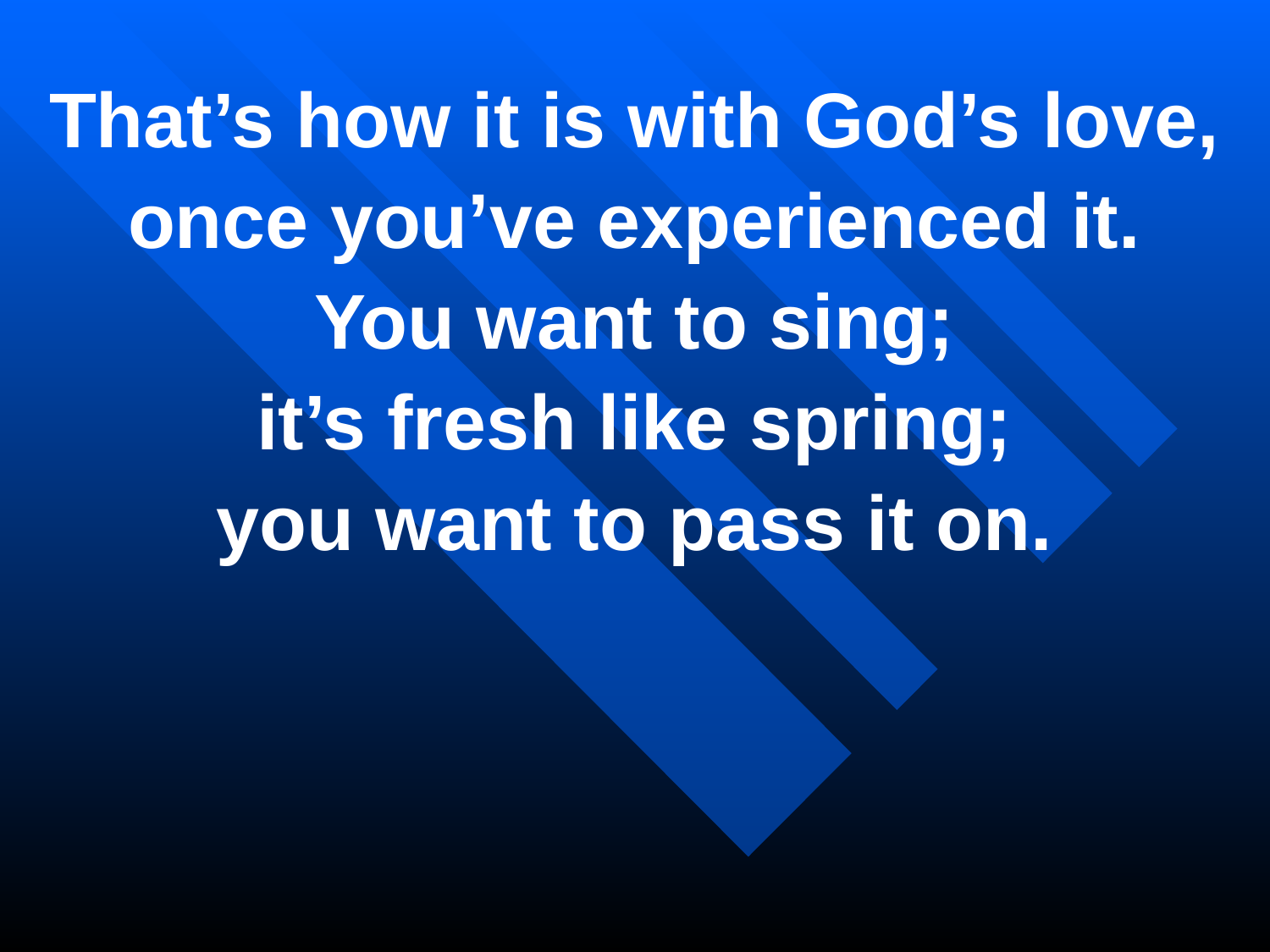

That’s how it is with God’s love,
once you’ve experienced it.
You want to sing;
it’s fresh like spring;
you want to pass it on.